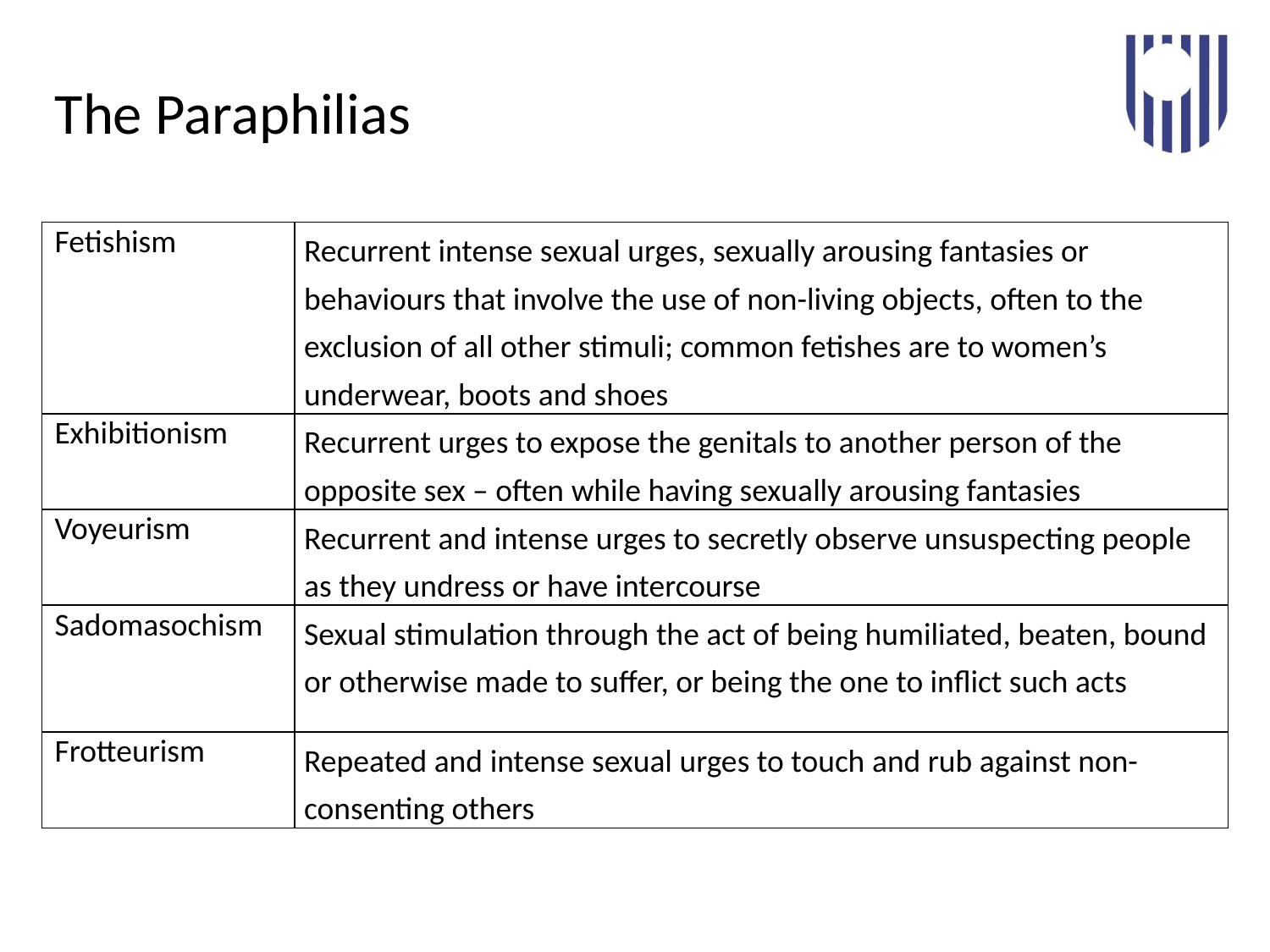

# The Paraphilias
| Fetishism | Recurrent intense sexual urges, sexually arousing fantasies or behaviours that involve the use of non-living objects, often to the exclusion of all other stimuli; common fetishes are to women’s underwear, boots and shoes |
| --- | --- |
| Exhibitionism | Recurrent urges to expose the genitals to another person of the opposite sex – often while having sexually arousing fantasies |
| Voyeurism | Recurrent and intense urges to secretly observe unsuspecting people as they undress or have intercourse |
| Sadomasochism | Sexual stimulation through the act of being humiliated, beaten, bound or otherwise made to suffer, or being the one to inflict such acts |
| Frotteurism | Repeated and intense sexual urges to touch and rub against non-consenting others |